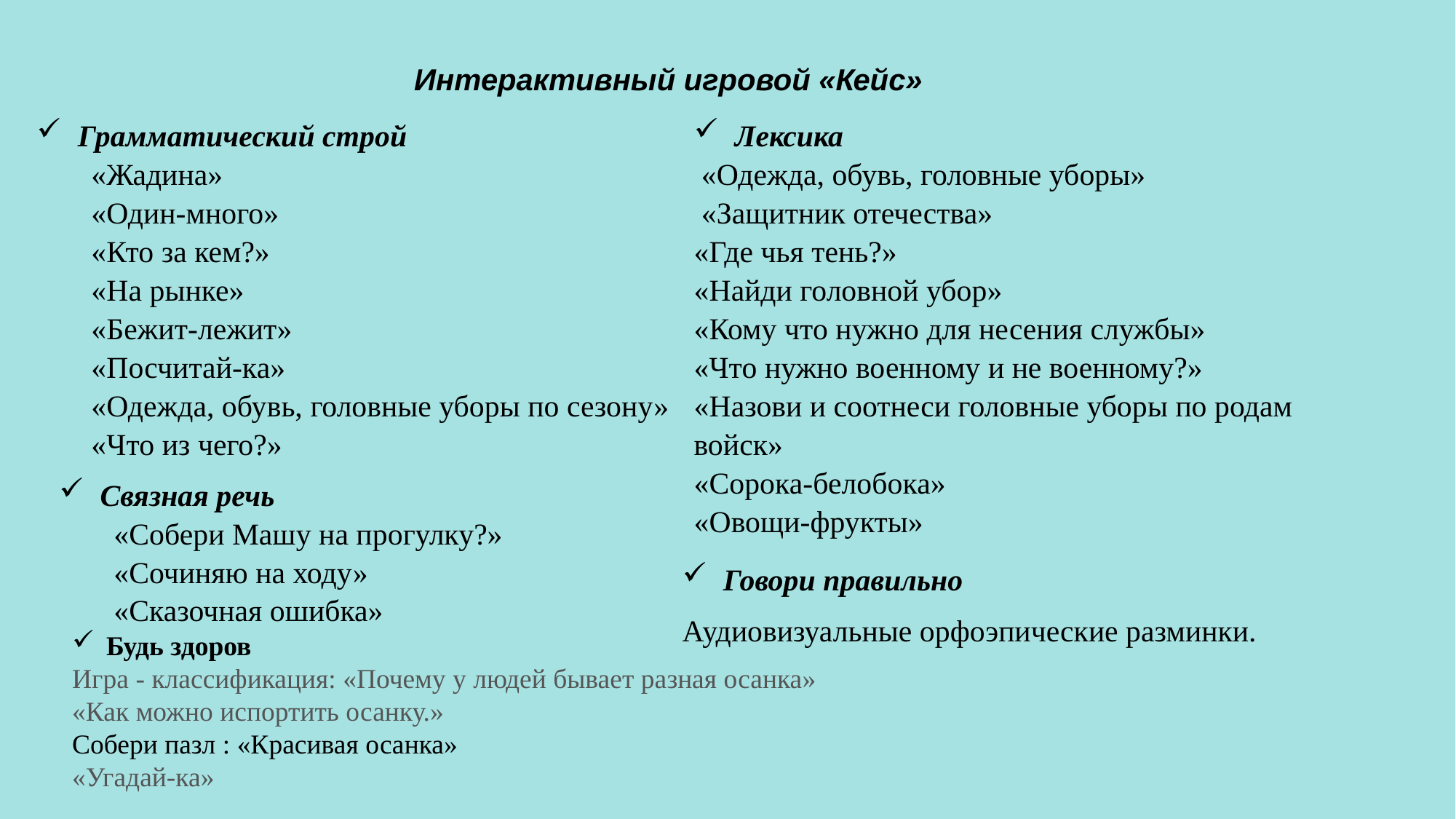

Интерактивный игровой «Кейс»
Грамматический строй
«Жадина»
«Один-много»
«Кто за кем?»
«На рынке»
«Бежит-лежит»
«Посчитай-ка»
«Одежда, обувь, головные уборы по сезону»
«Что из чего?»
Лексика
 «Одежда, обувь, головные уборы»
 «Защитник отечества»
«Где чья тень?»
«Найди головной убор»
«Кому что нужно для несения службы»
«Что нужно военному и не военному?»
«Назови и соотнеси головные уборы по родам войск»
«Сорока-белобока»
«Овощи-фрукты»

Связная речь
«Собери Машу на прогулку?»
«Сочиняю на ходу»
«Сказочная ошибка»

Говори правильно
Аудиовизуальные орфоэпические разминки.
Будь здоров
Игра - классификация: «Почему у людей бывает разная осанка»
«Как можно испортить осанку.»
Собери пазл : «Красивая осанка»
«Угадай-ка»